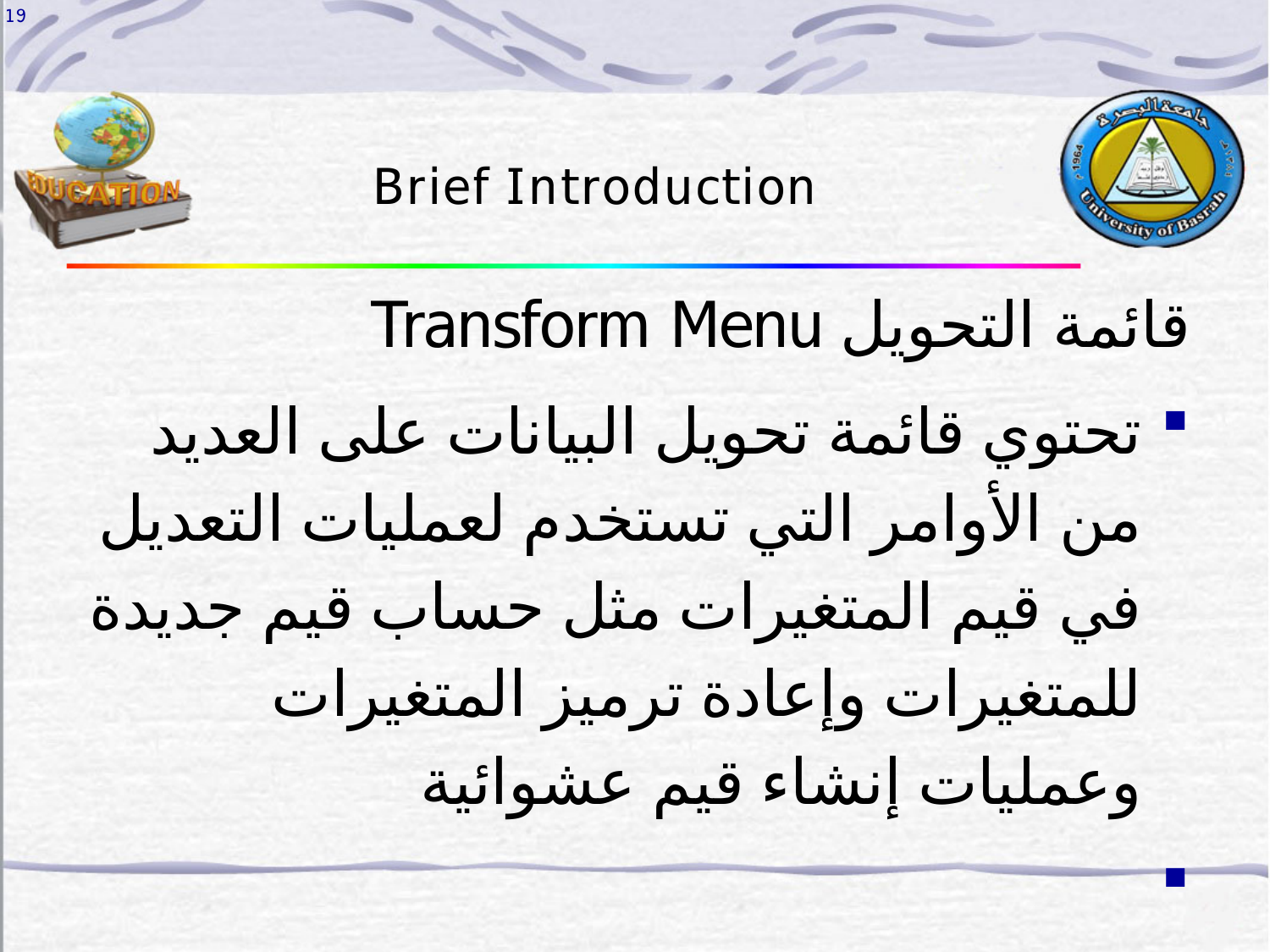

19
Brief Introduction
قائمة التحويل Transform Menu
تحتوي قائمة تحويل البيانات على العديد من الأوامر التي تستخدم لعمليات التعديل في قيم المتغيرات مثل حساب قيم جديدة للمتغيرات وإعادة ترميز المتغيرات وعمليات إنشاء قيم عشوائية